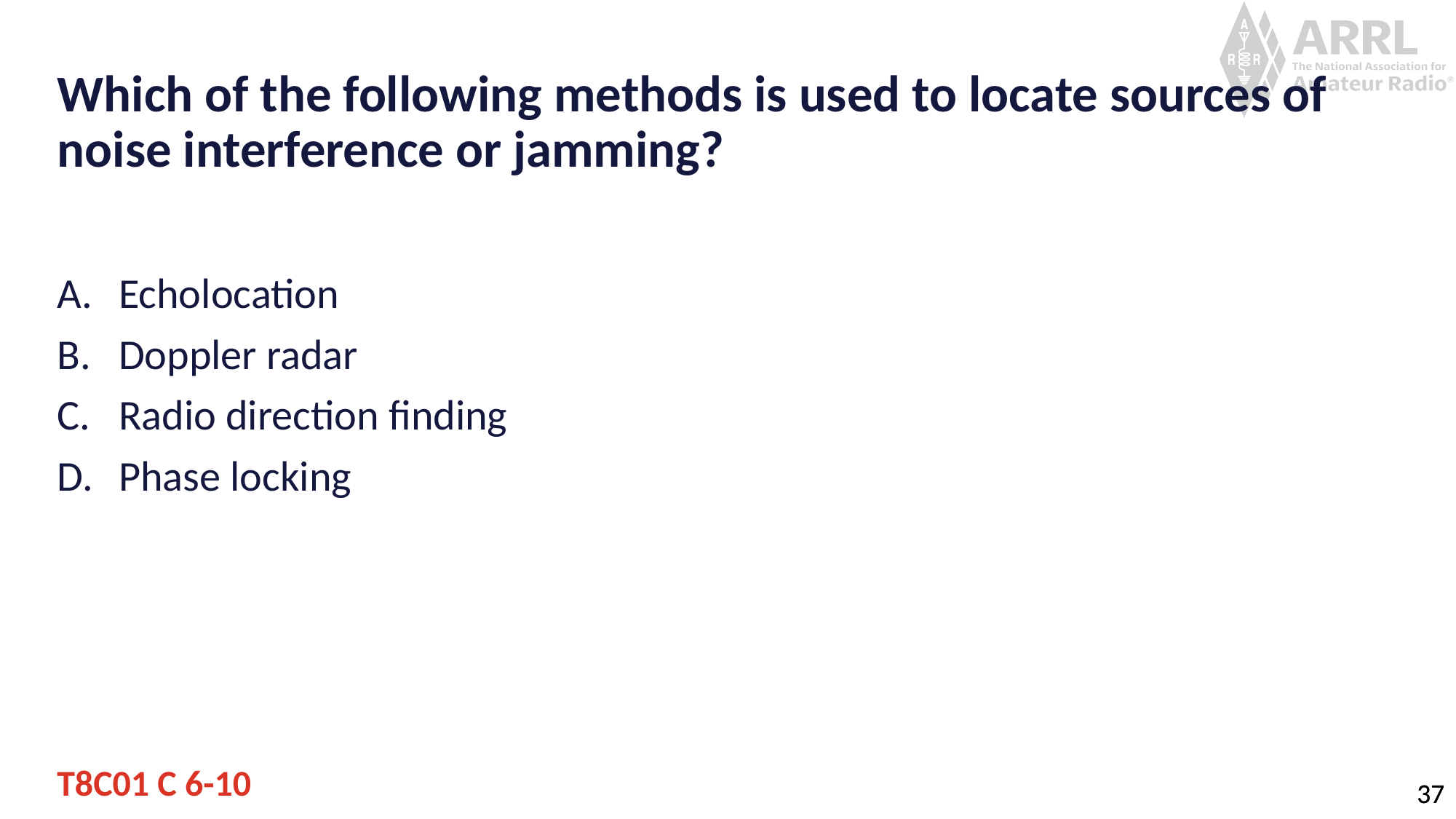

# Which of the following methods is used to locate sources of noise interference or jamming?
Echolocation
Doppler radar
Radio direction finding
Phase locking
T8C01 C 6-10